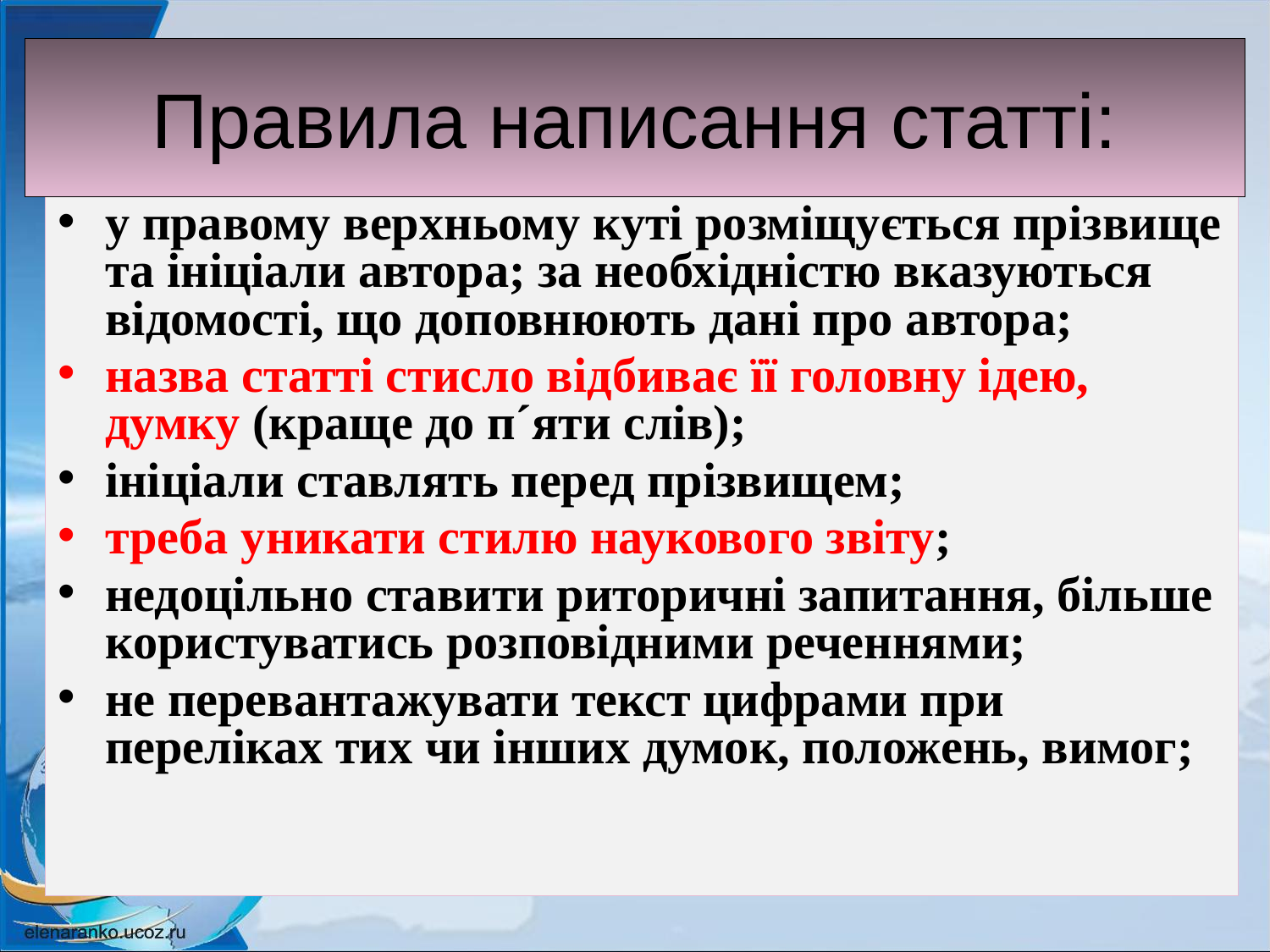

# Правила написання статті:
у правому верхньому куті розміщується прізвище та ініціали автора; за необхідністю вказуються відомості, що доповнюють дані про автора;
назва статті стисло відбиває її головну ідею, думку (краще до п´яти слів);
ініціали ставлять перед прізвищем;
треба уникати стилю наукового звіту;
недоцільно ставити риторичні запитання, більше користуватись розповідними реченнями;
не перевантажувати текст цифрами при переліках тих чи інших думок, положень, вимог;